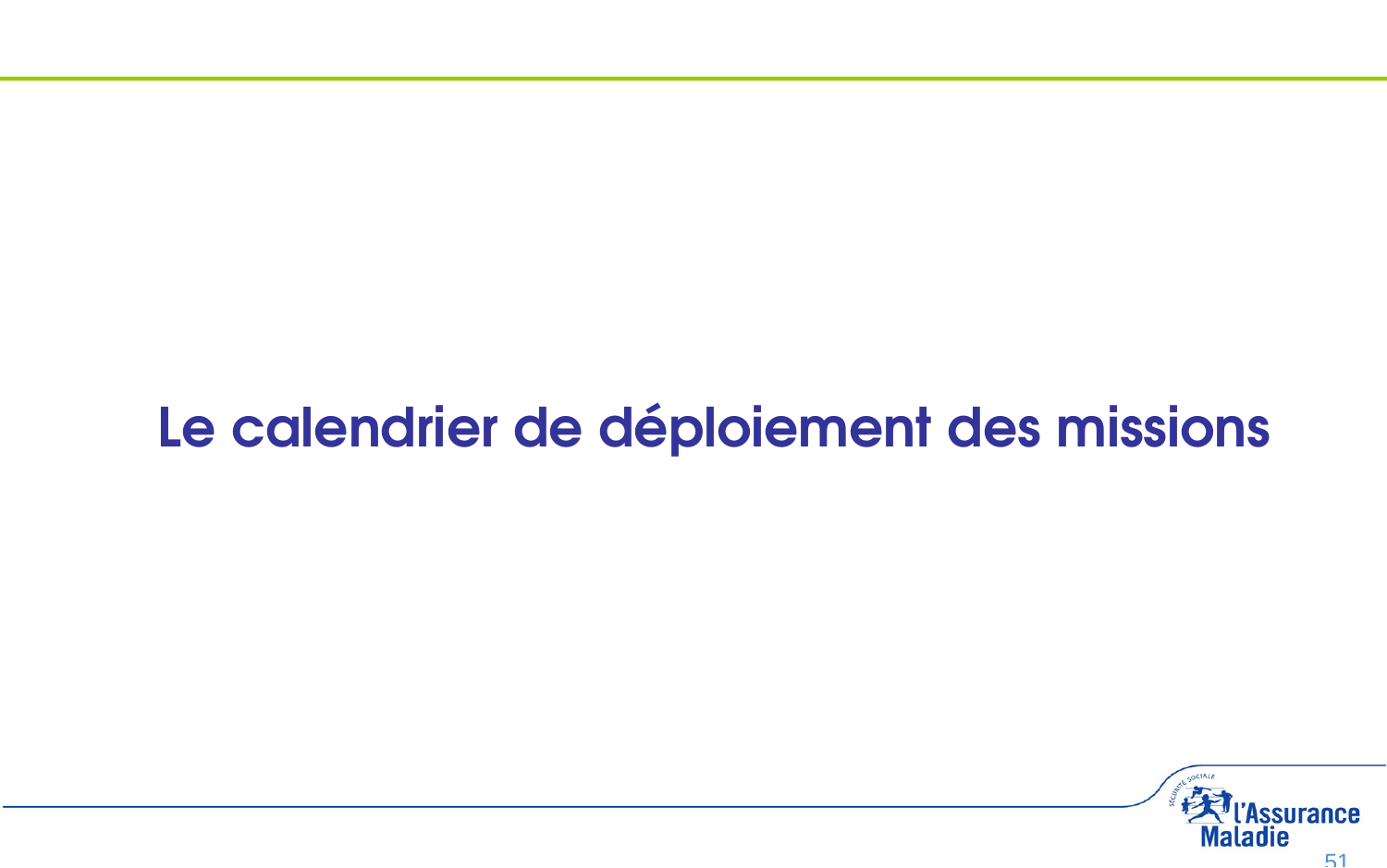

Le calendrier de déploiement des missions
51